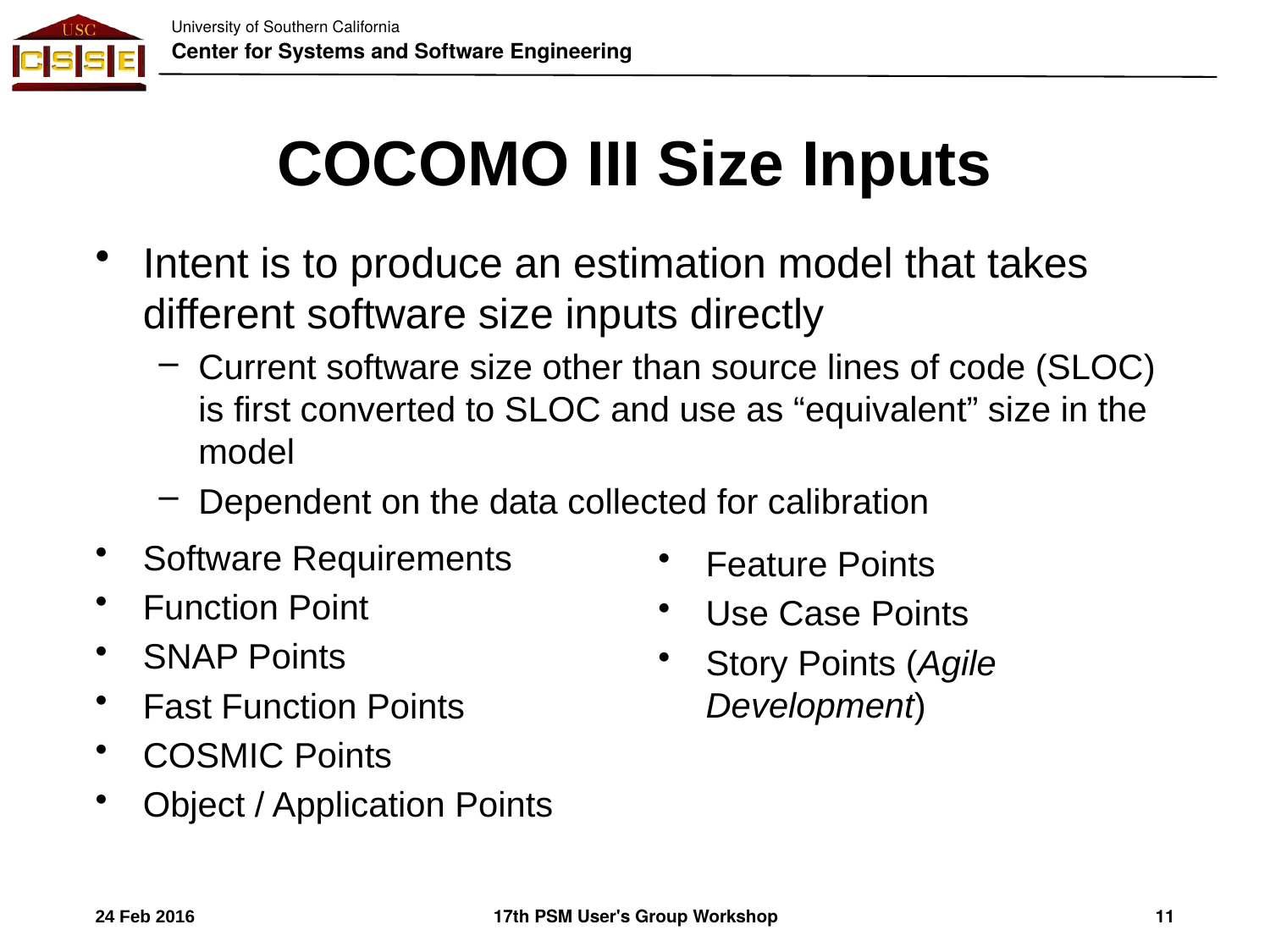

# COCOMO III Size Inputs
Intent is to produce an estimation model that takes different software size inputs directly
Current software size other than source lines of code (SLOC) is first converted to SLOC and use as “equivalent” size in the model
Dependent on the data collected for calibration
Software Requirements
Function Point
SNAP Points
Fast Function Points
COSMIC Points
Object / Application Points
Feature Points
Use Case Points
Story Points (Agile Development)
24 Feb 2016
11
17th PSM User's Group Workshop